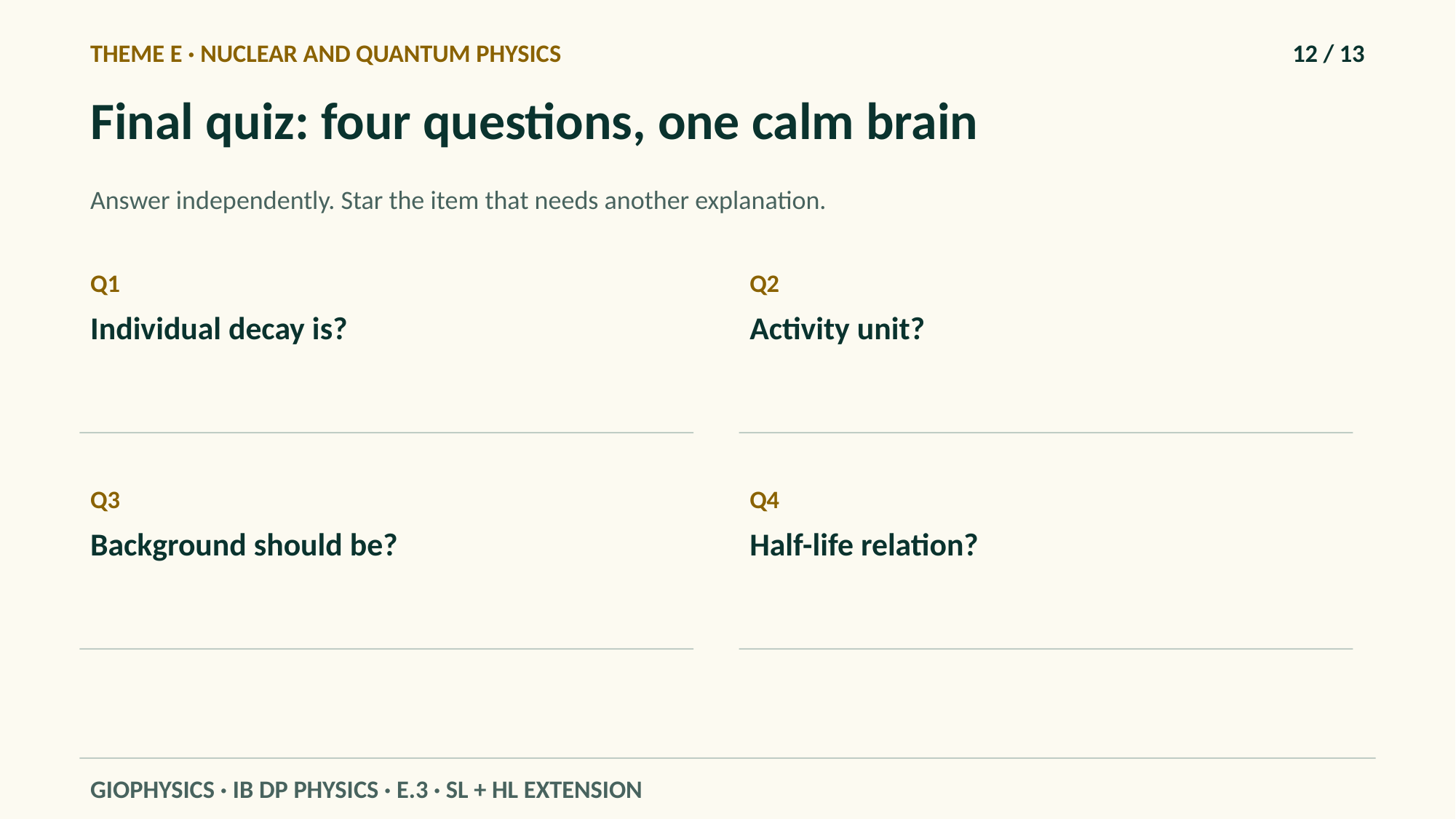

THEME E · NUCLEAR AND QUANTUM PHYSICS
12 / 13
Final quiz: four questions, one calm brain
Answer independently. Star the item that needs another explanation.
Q1
Q2
Individual decay is?
Activity unit?

Q3
Q4
Background should be?
Half-life relation?

GIOPHYSICS · IB DP PHYSICS · E.3 · SL + HL EXTENSION